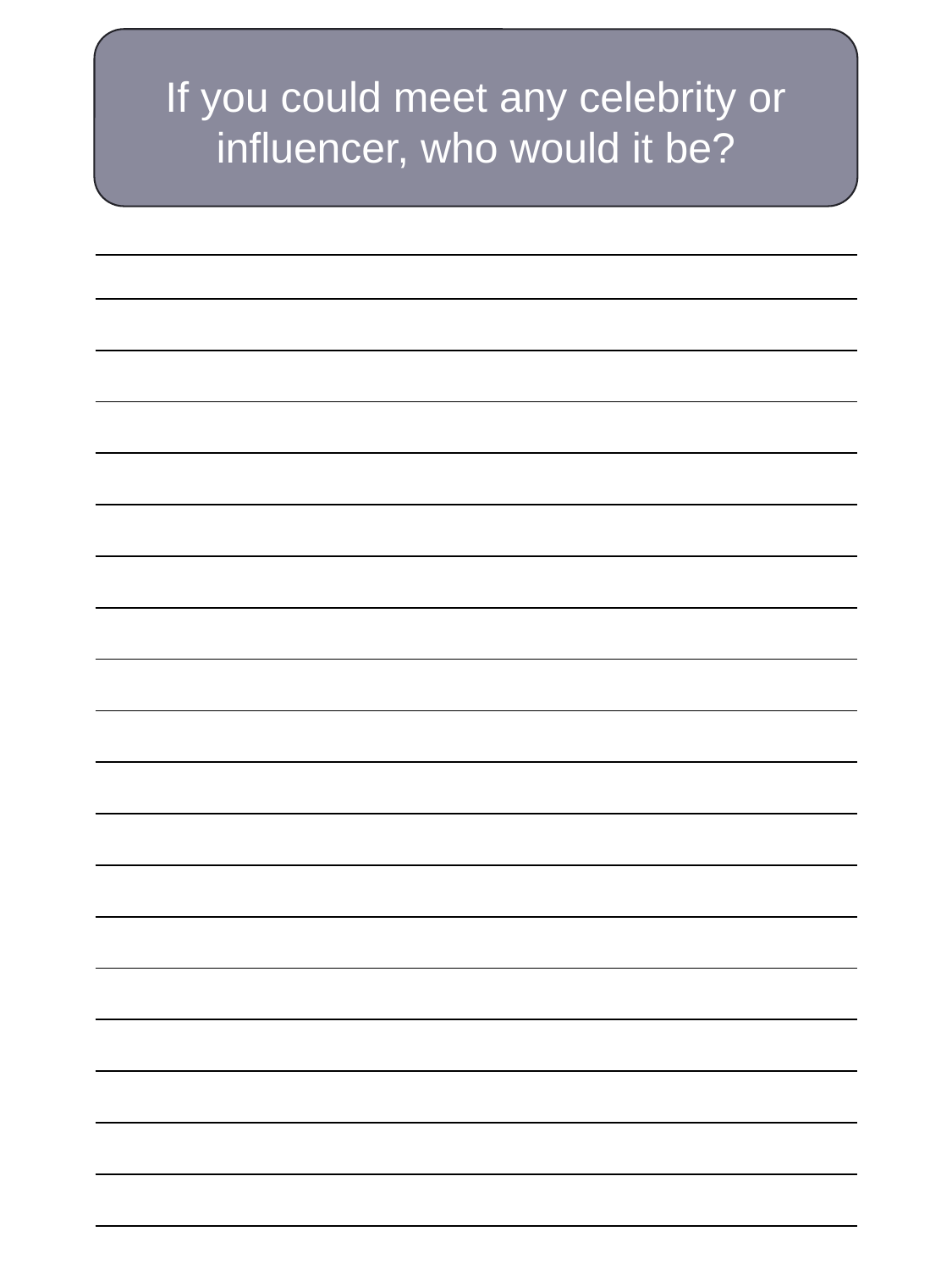

If you could meet any celebrity or influencer, who would it be?
|  |
| --- |
|  |
|  |
|  |
|  |
|  |
|  |
|  |
|  |
|  |
|  |
|  |
|  |
|  |
|  |
|  |
|  |
|  |
|  |